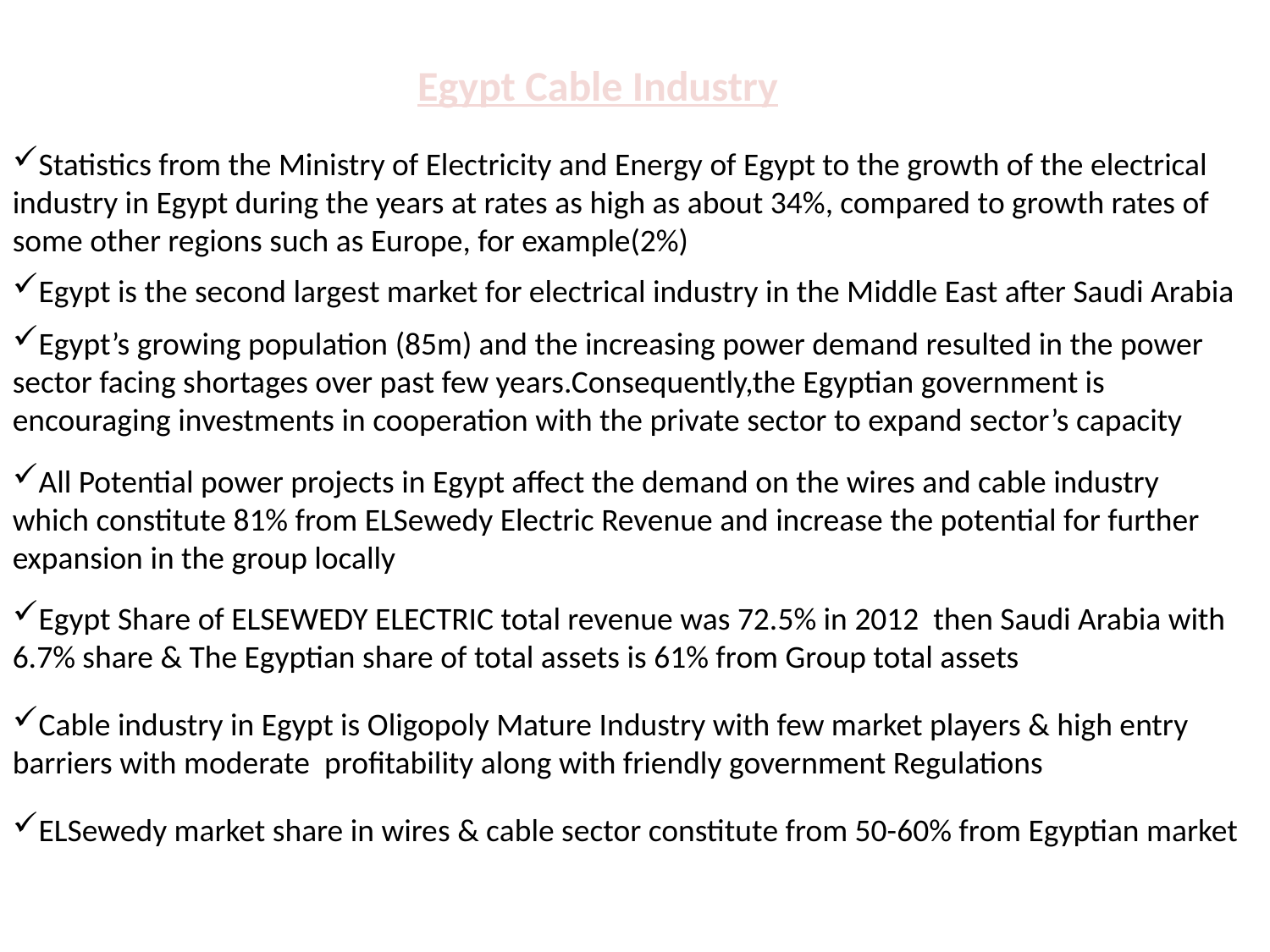

Egypt Cable Industry
Statistics from the Ministry of Electricity and Energy of Egypt to the growth of the electrical industry in Egypt during the years at rates as high as about 34%, compared to growth rates of some other regions such as Europe, for example(2%)
Egypt is the second largest market for electrical industry in the Middle East after Saudi Arabia
Egypt’s growing population (85m) and the increasing power demand resulted in the power sector facing shortages over past few years.Consequently,the Egyptian government is encouraging investments in cooperation with the private sector to expand sector’s capacity
All Potential power projects in Egypt affect the demand on the wires and cable industry which constitute 81% from ELSewedy Electric Revenue and increase the potential for further expansion in the group locally
Egypt Share of ELSEWEDY ELECTRIC total revenue was 72.5% in 2012  then Saudi Arabia with 6.7% share & The Egyptian share of total assets is 61% from Group total assets
Cable industry in Egypt is Oligopoly Mature Industry with few market players & high entry barriers with moderate  profitability along with friendly government Regulations
ELSewedy market share in wires & cable sector constitute from 50-60% from Egyptian market